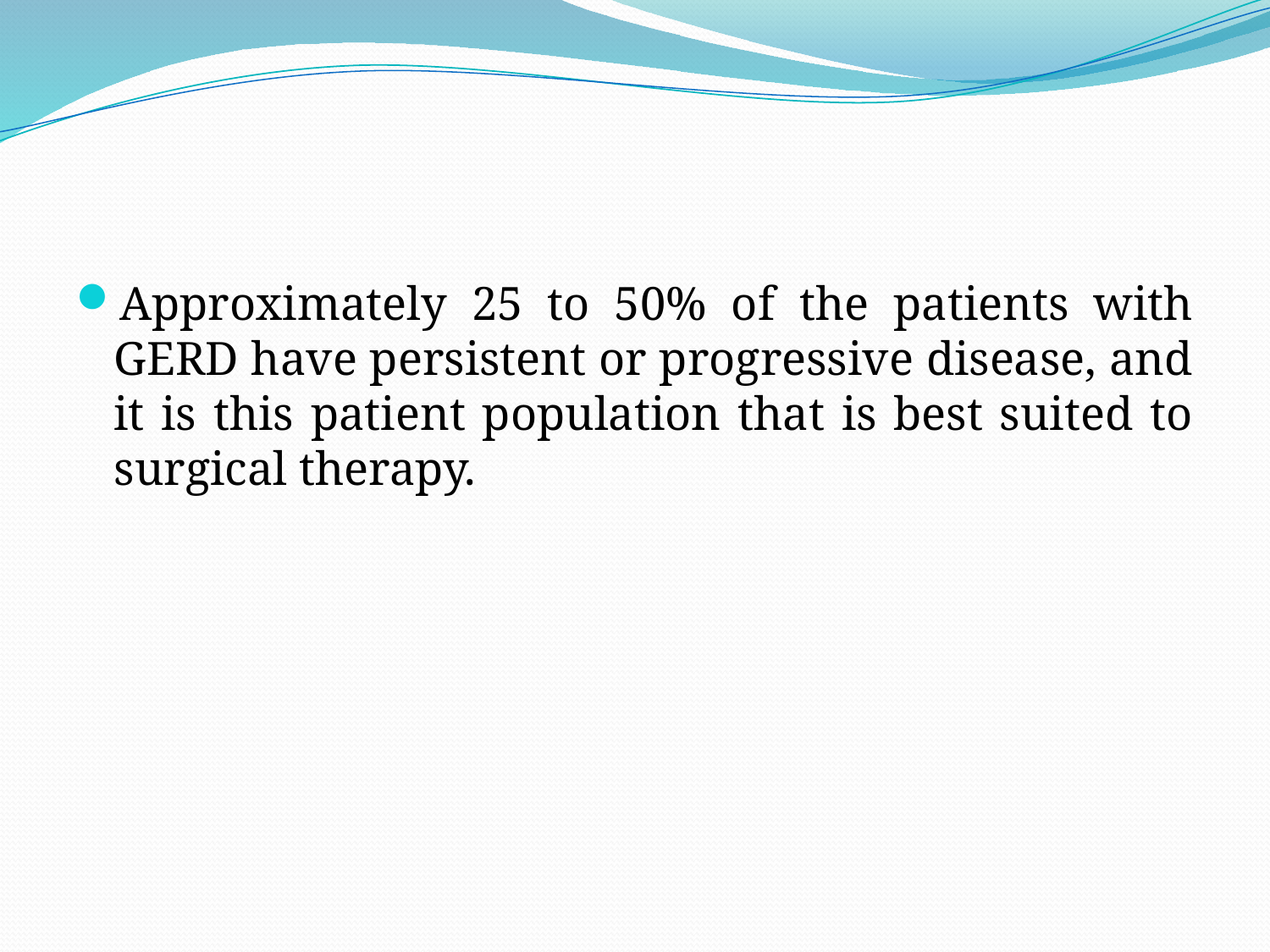

#
Approximately 25 to 50% of the patients with GERD have persistent or progressive disease, and it is this patient population that is best suited to surgical therapy.